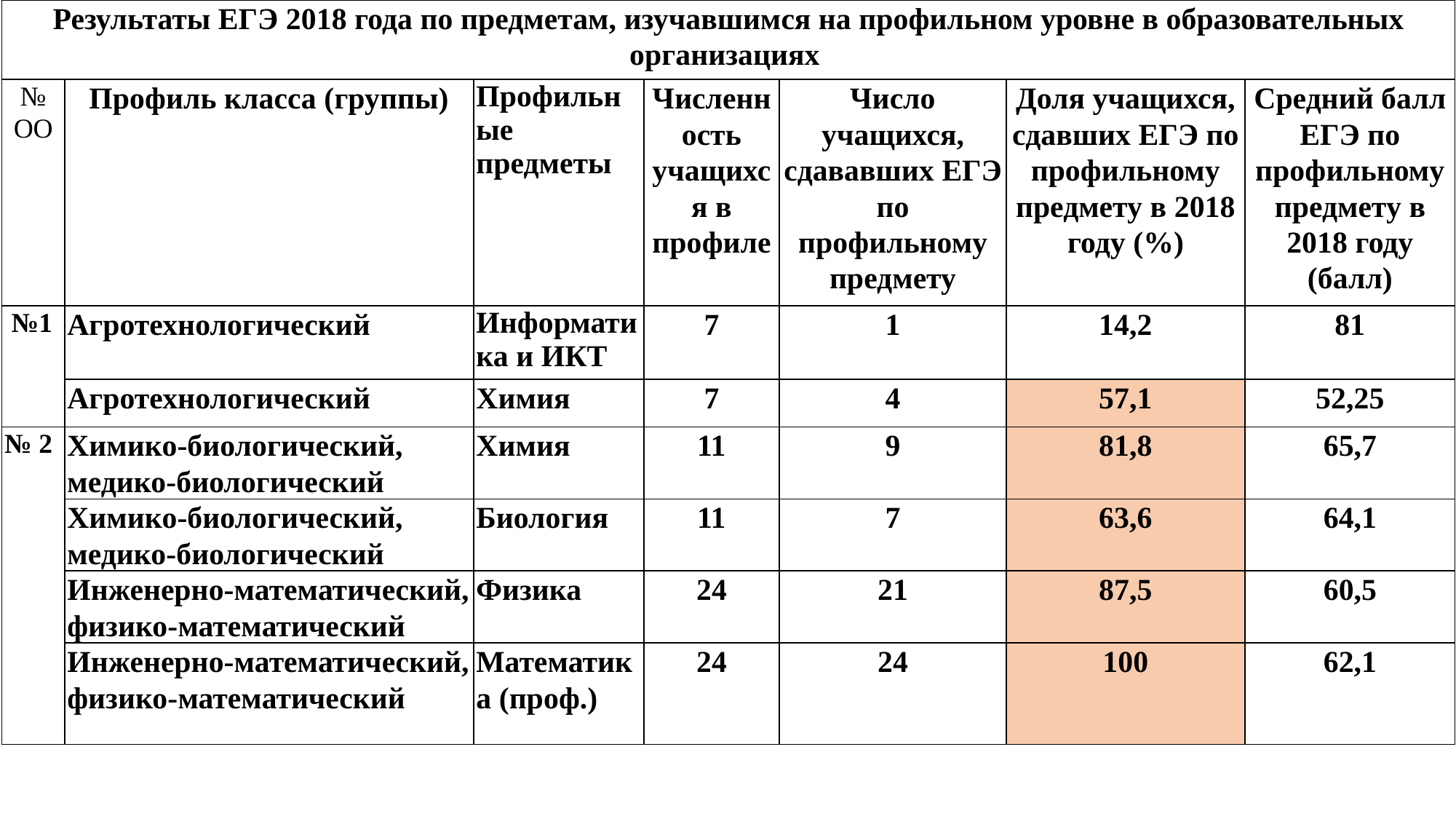

| Результаты ЕГЭ 2018 года по предметам, изучавшимся на профильном уровне в образовательных организациях |  |  |  |  |  |  |
| --- | --- | --- | --- | --- | --- | --- |
| № ОО | Профиль класса (группы) | Профильные предметы | Численность учащихся в профиле | Число учащихся, сдававших ЕГЭ по профильному предмету | Доля учащихся, сдавших ЕГЭ по профильному предмету в 2018 году (%) | Средний балл ЕГЭ по профильному предмету в 2018 году (балл) |
| №1 | Агротехнологический | Информатика и ИКТ | 7 | 1 | 14,2 | 81 |
|  | Агротехнологический | Химия | 7 | 4 | 57,1 | 52,25 |
| № 2 | Химико-биологический, медико-биологический | Химия | 11 | 9 | 81,8 | 65,7 |
|  | Химико-биологический, медико-биологический | Биология | 11 | 7 | 63,6 | 64,1 |
|  | Инженерно-математический, физико-математический | Физика | 24 | 21 | 87,5 | 60,5 |
|  | Инженерно-математический, физико-математический | Математика (проф.) | 24 | 24 | 100 | 62,1 |